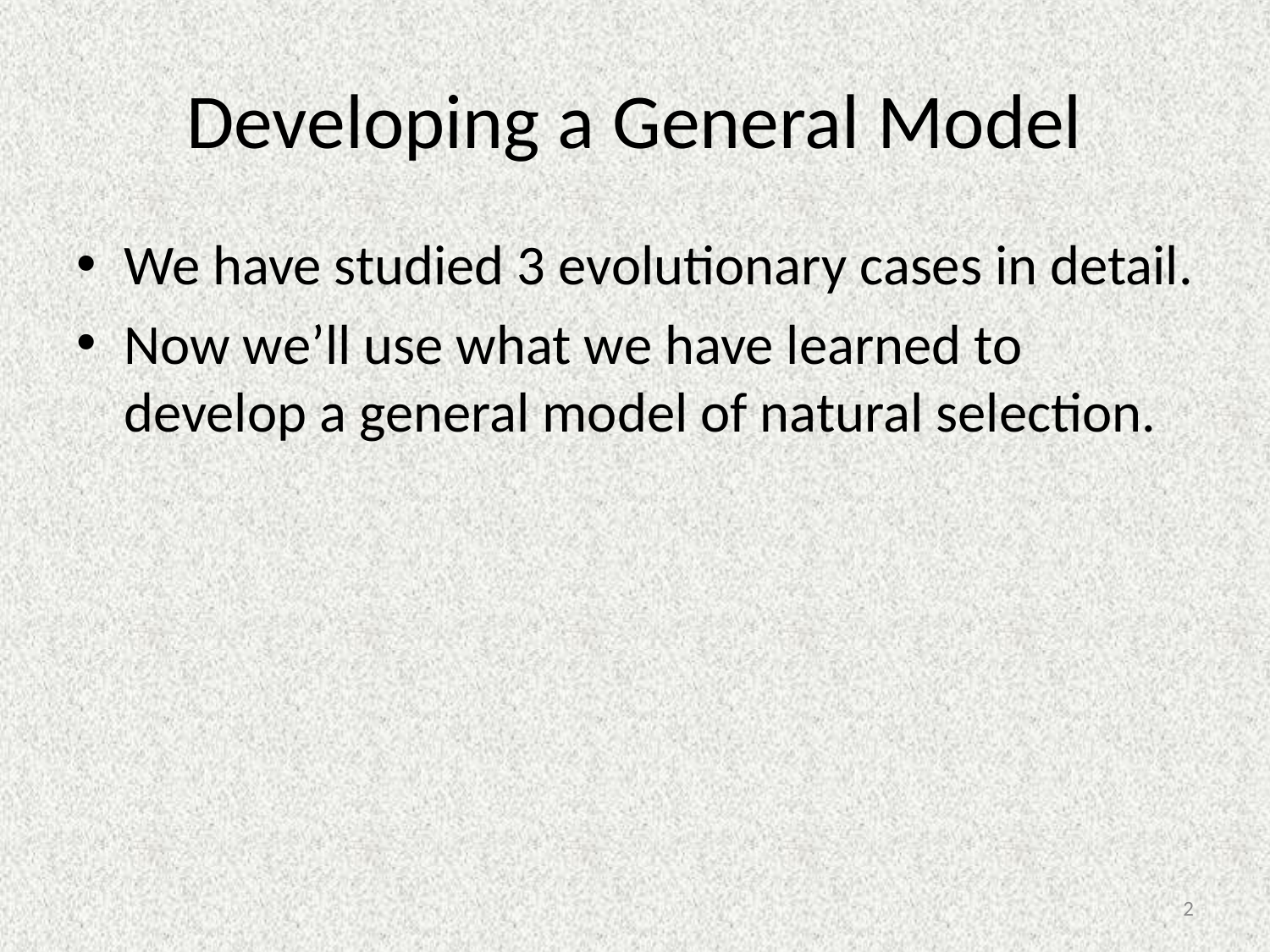

# Developing a General Model
We have studied 3 evolutionary cases in detail.
Now we’ll use what we have learned to develop a general model of natural selection.

2